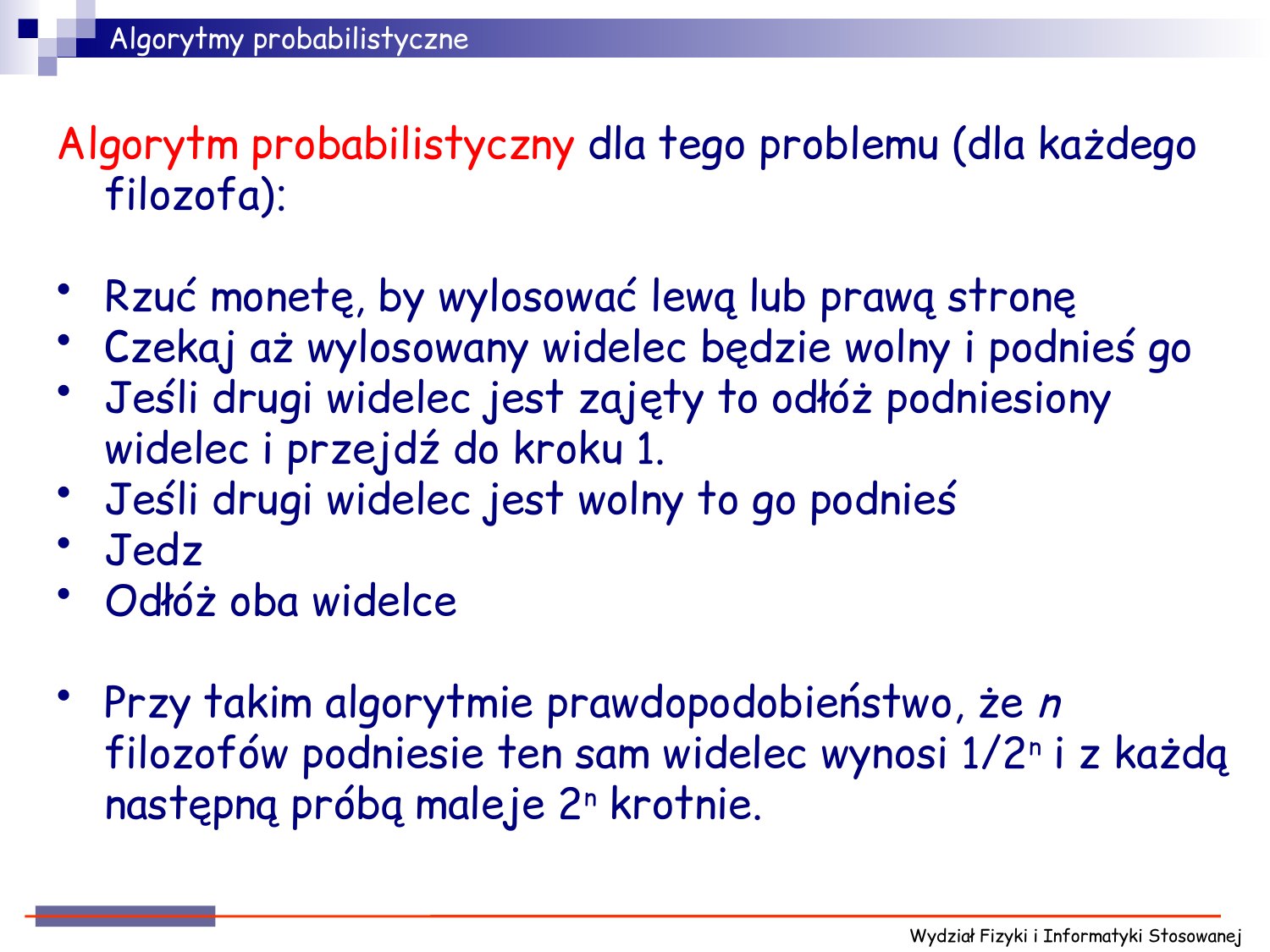

Algorytmy probabilistyczne
Algorytm probabilistyczny dla tego problemu (dla każdego filozofa):
Rzuć monetę, by wylosować lewą lub prawą stronę
Czekaj aż wylosowany widelec będzie wolny i podnieś go
Jeśli drugi widelec jest zajęty to odłóż podniesiony widelec i przejdź do kroku 1.
Jeśli drugi widelec jest wolny to go podnieś
Jedz
Odłóż oba widelce

Przy takim algorytmie prawdopodobieństwo, że n filozofów podniesie ten sam widelec wynosi 1/2n i z każdą następną próbą maleje 2n krotnie.

Wydział Fizyki i Informatyki Stosowanej